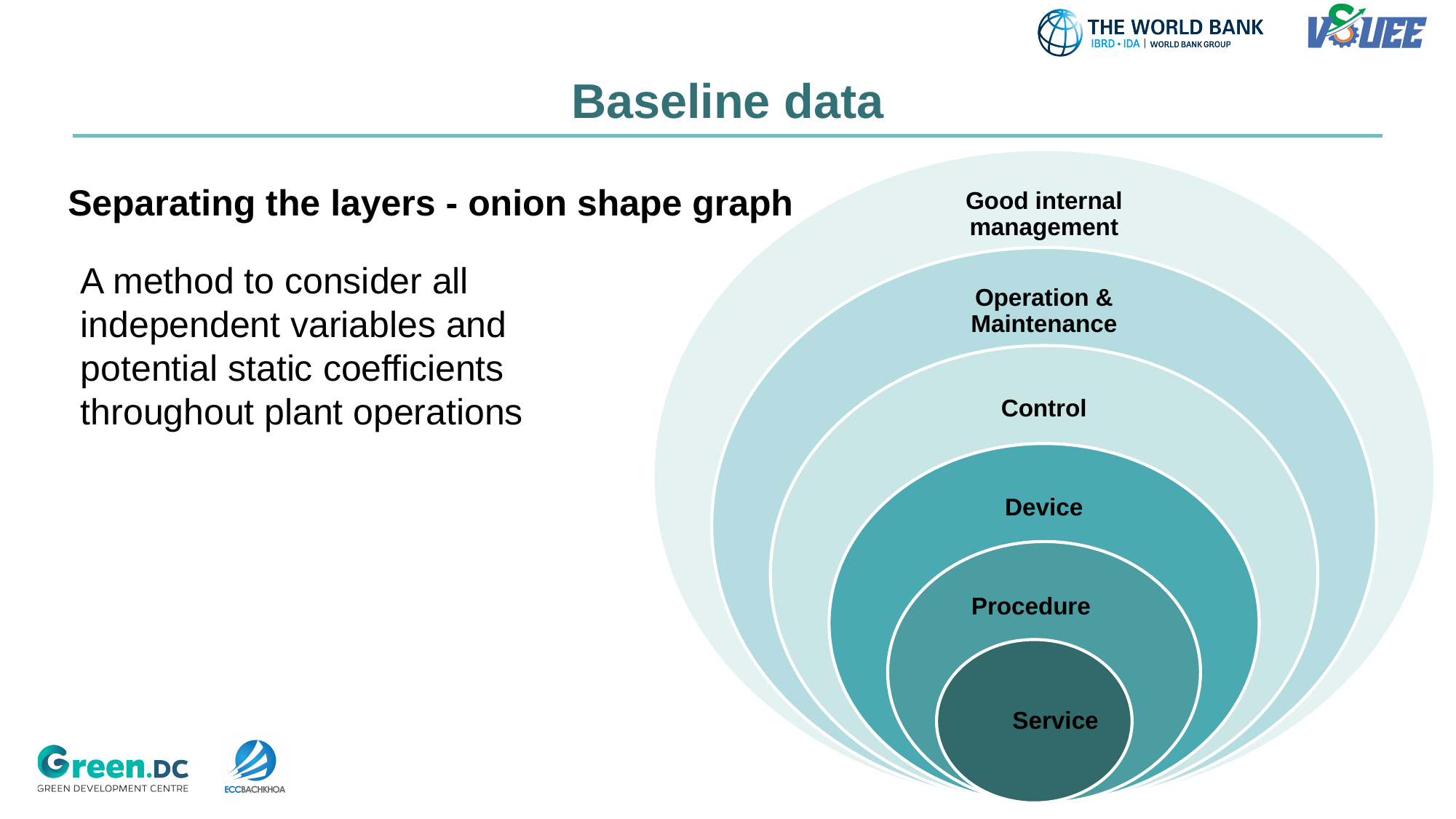

# Baseline data

Good internal management

Operation & Maintenance

Control

Device

Procedure

Service
Separating the layers - onion shape graph
A method to consider all independent variables and potential static coefficients throughout plant operations